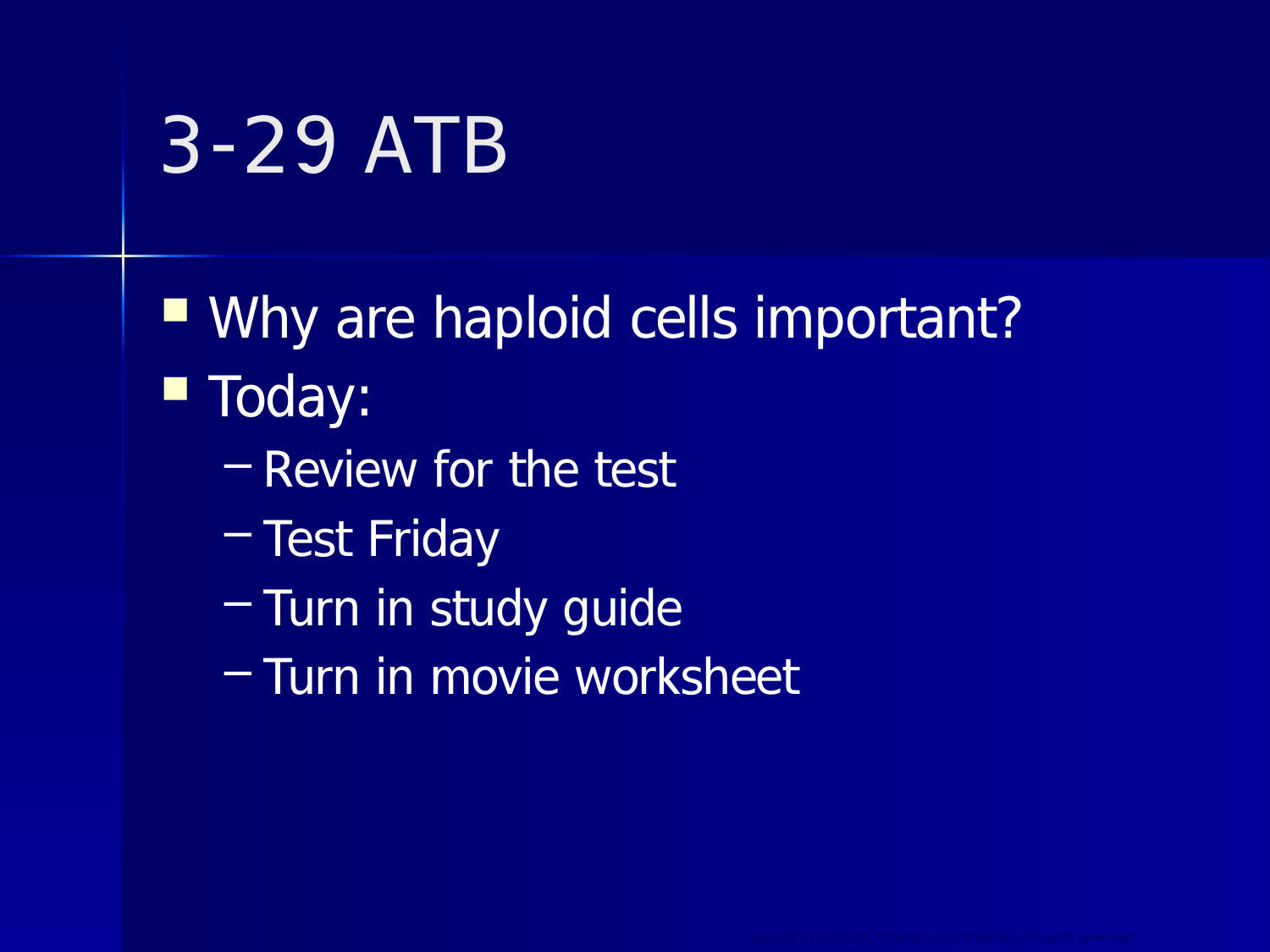

# 3-29 ATB
Why are haploid cells important?
Today:
Review for the test
Test Friday
Turn in study guide
Turn in movie worksheet